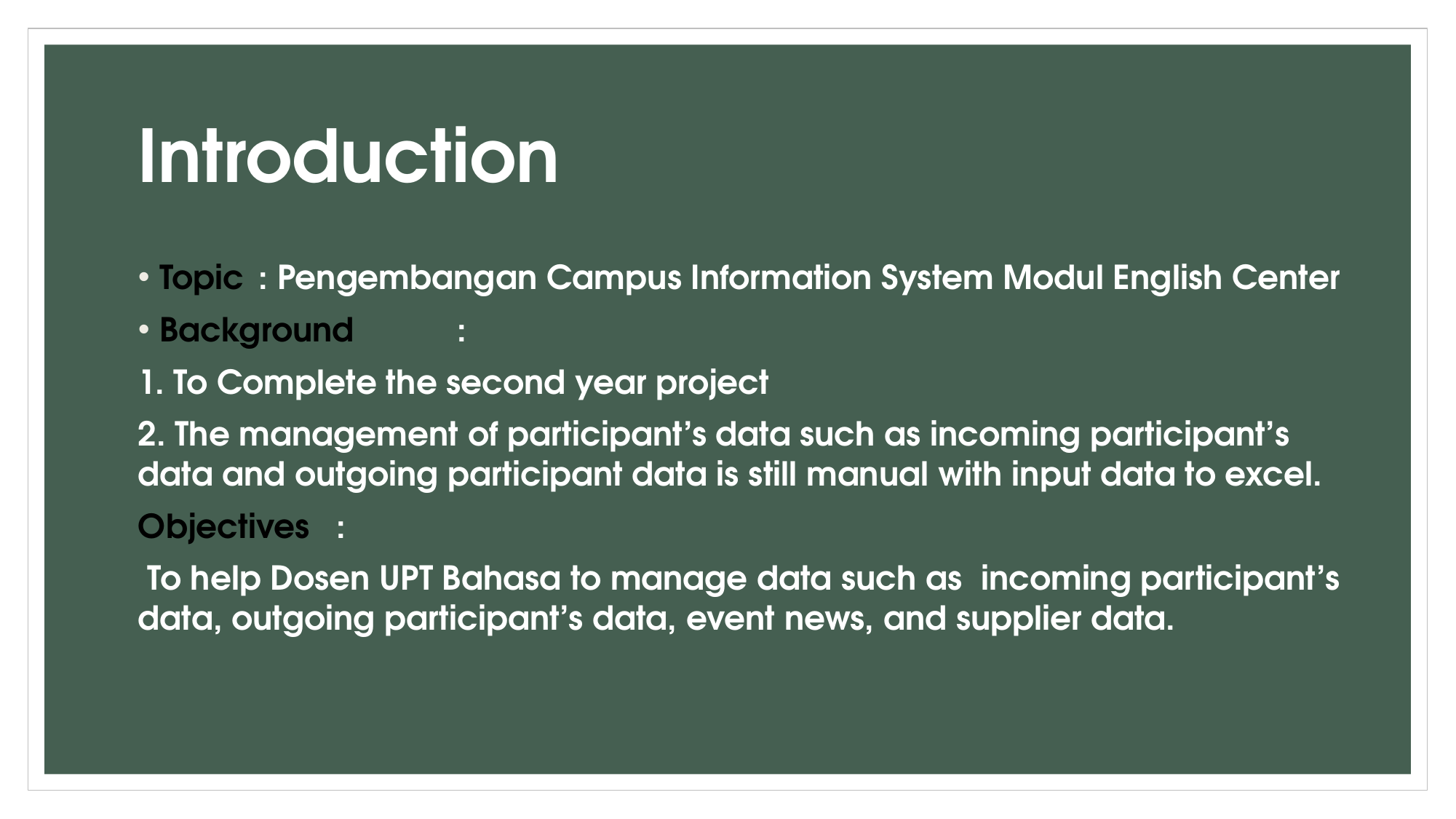

# Introduction
Topic	: Pengembangan Campus Information System Modul English Center
Background 	:
1. To Complete the second year project
2. The management of participant’s data such as incoming participant’s data and outgoing participant data is still manual with input data to excel.
Objectives		:
 To help Dosen UPT Bahasa to manage data such as  incoming participant’s data, outgoing participant’s data, event news, and supplier data.